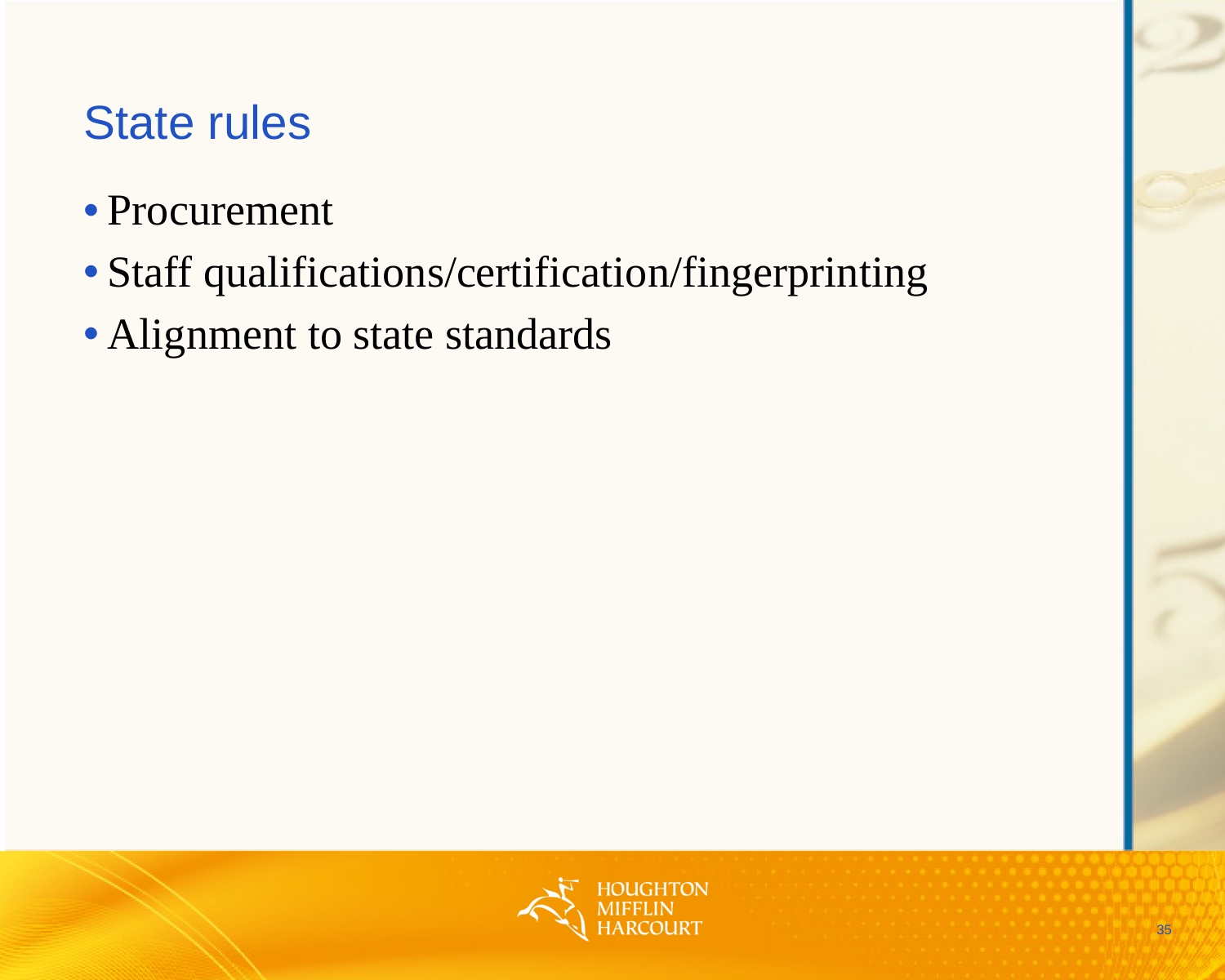

# State rules
Procurement
Staff qualifications/certification/fingerprinting
Alignment to state standards

35